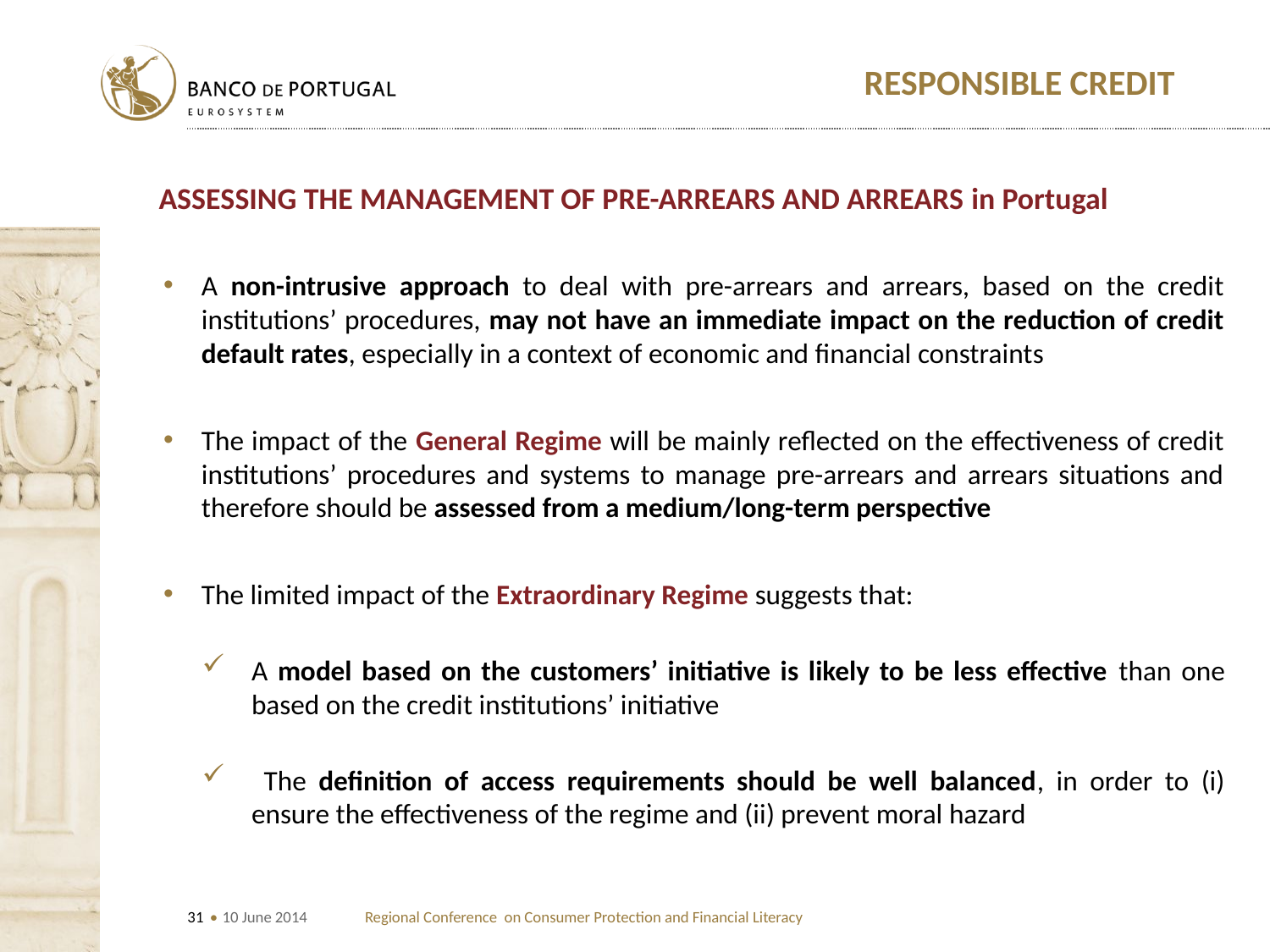

# Responsible Credit
Assessing the management of pre-arrears and arrears in Portugal
A non-intrusive approach to deal with pre-arrears and arrears, based on the credit institutions’ procedures, may not have an immediate impact on the reduction of credit default rates, especially in a context of economic and financial constraints
The impact of the General Regime will be mainly reflected on the effectiveness of credit institutions’ procedures and systems to manage pre-arrears and arrears situations and therefore should be assessed from a medium/long-term perspective
The limited impact of the Extraordinary Regime suggests that:
A model based on the customers’ initiative is likely to be less effective than one based on the credit institutions’ initiative
 The definition of access requirements should be well balanced, in order to (i) ensure the effectiveness of the regime and (ii) prevent moral hazard

10 June 2014
Regional Conference  on Consumer Protection and Financial Literacy